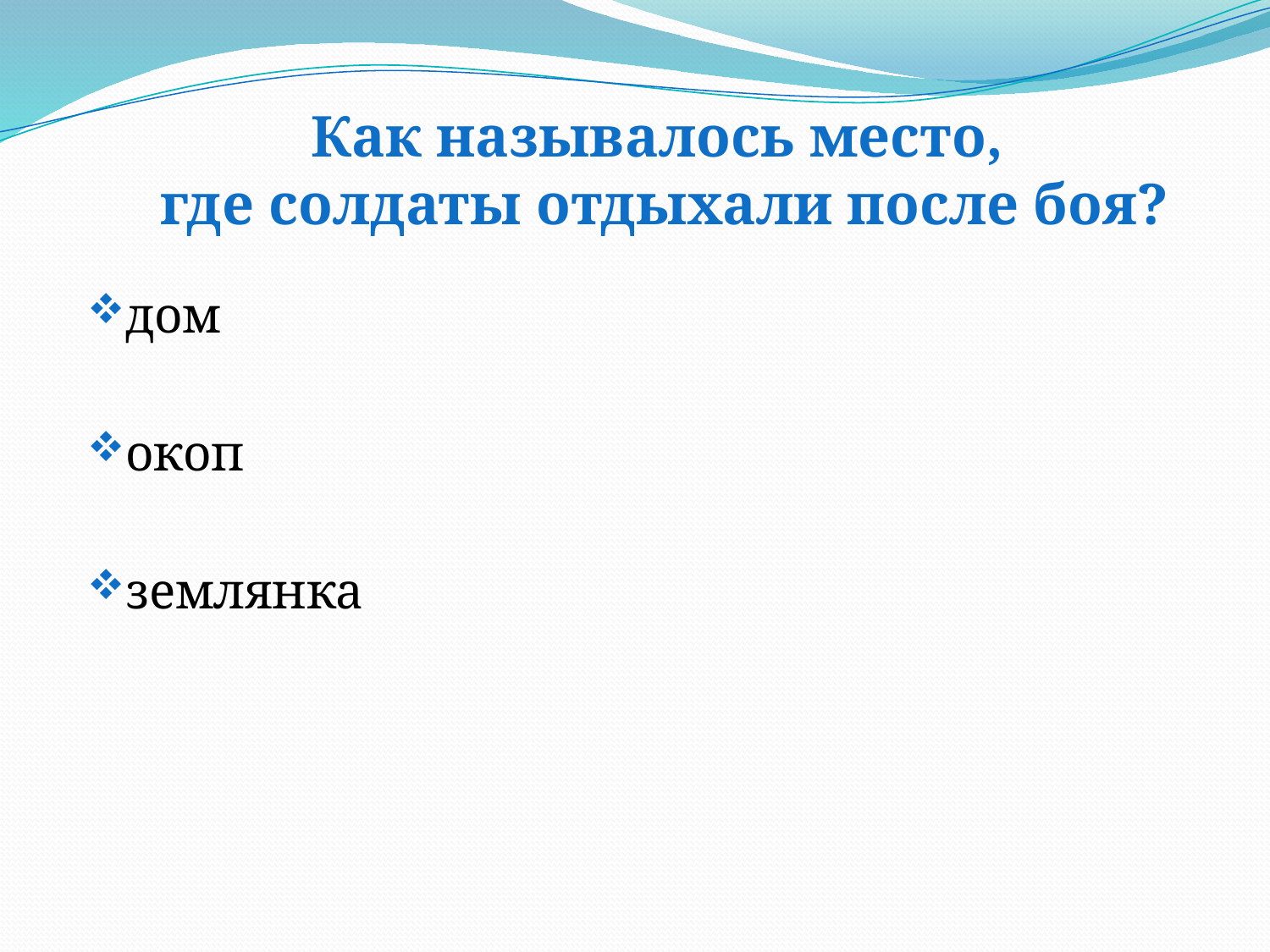

Как называлось место,
 где солдаты отдыхали после боя?
#
дом

окоп

землянка